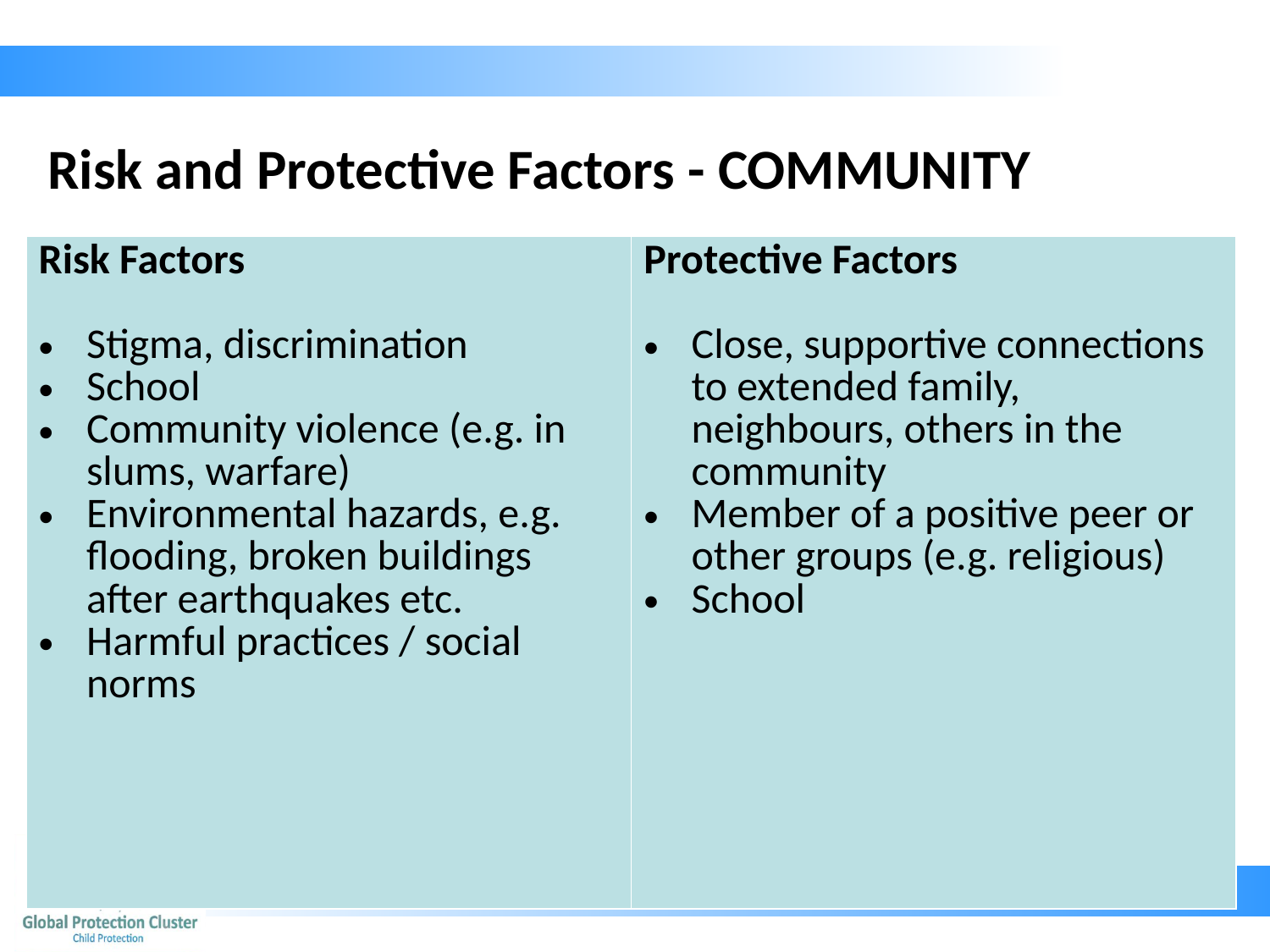

# Risk and Protective Factors - COMMUNITY
| Risk Factors Stigma, discrimination School Community violence (e.g. in slums, warfare) Environmental hazards, e.g. flooding, broken buildings after earthquakes etc. Harmful practices / social norms | Protective Factors Close, supportive connections to extended family, neighbours, others in the community Member of a positive peer or other groups (e.g. religious) School |
| --- | --- |